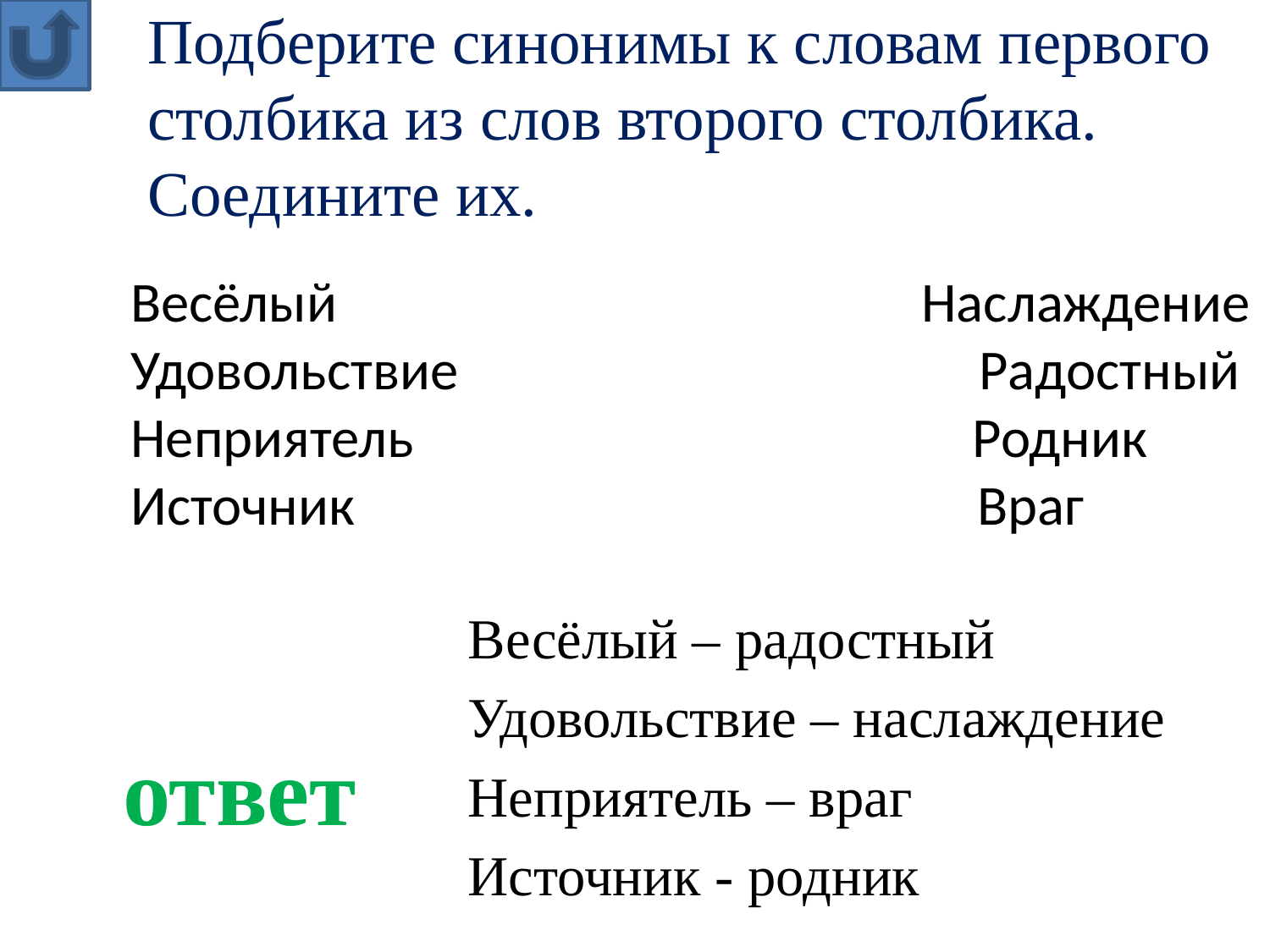

Подберите синонимы к словам первого столбика из слов второго столбика. Соедините их.
Весёлый                                              Наслаждение
Удовольствие                                         Радостный
Неприятель                                            Родник
Источник                                                 Враг
Весёлый – радостный
Удовольствие – наслаждение
Неприятель – враг
Источник - родник
ответ